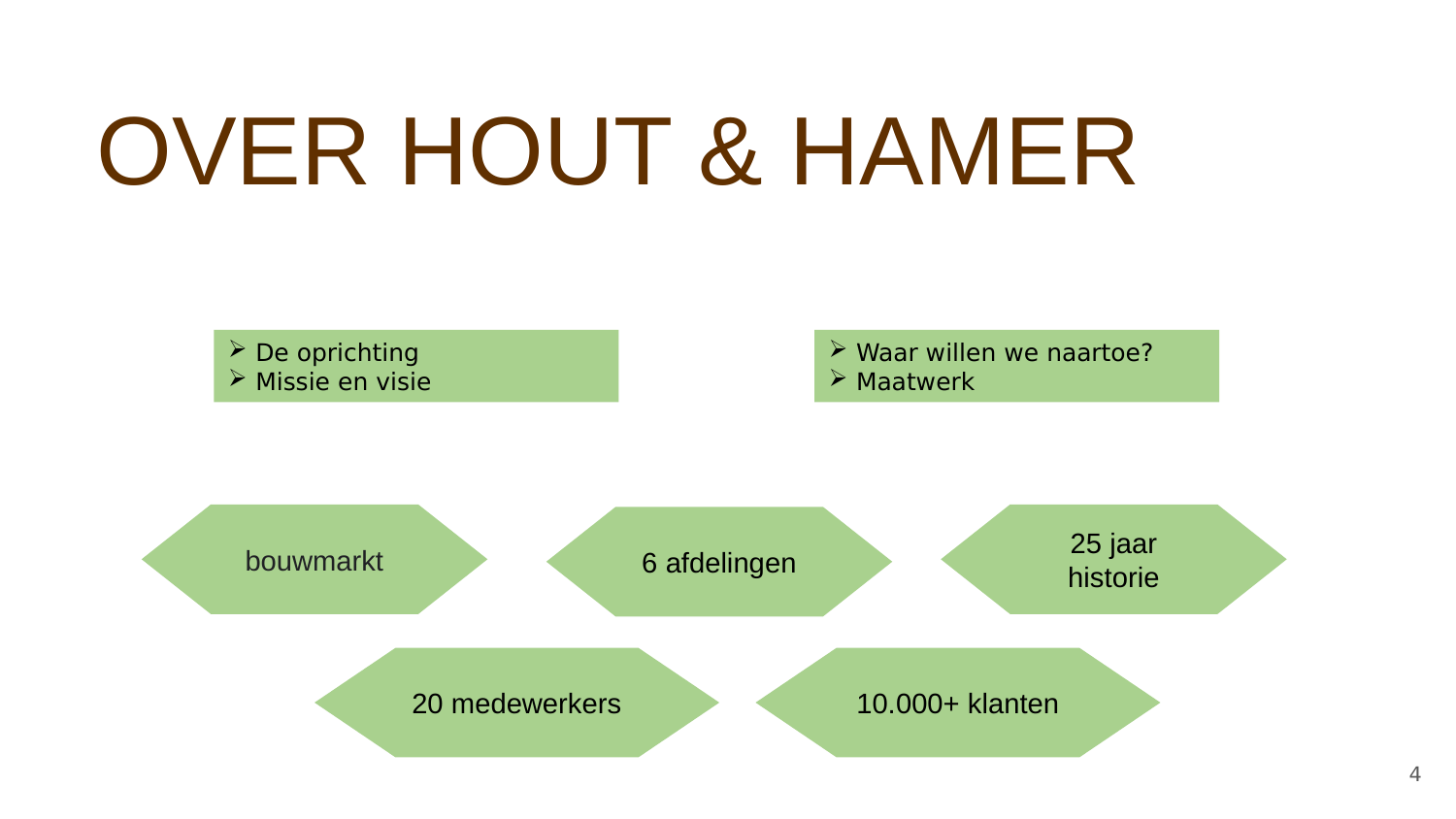

OVER HOUT & HAMER

De oprichting
Missie en visie
Waar willen we naartoe?
Maatwerk
bouwmarkt
25 jaar historie
6 afdelingen
20 medewerkers
10.000+ klanten
4